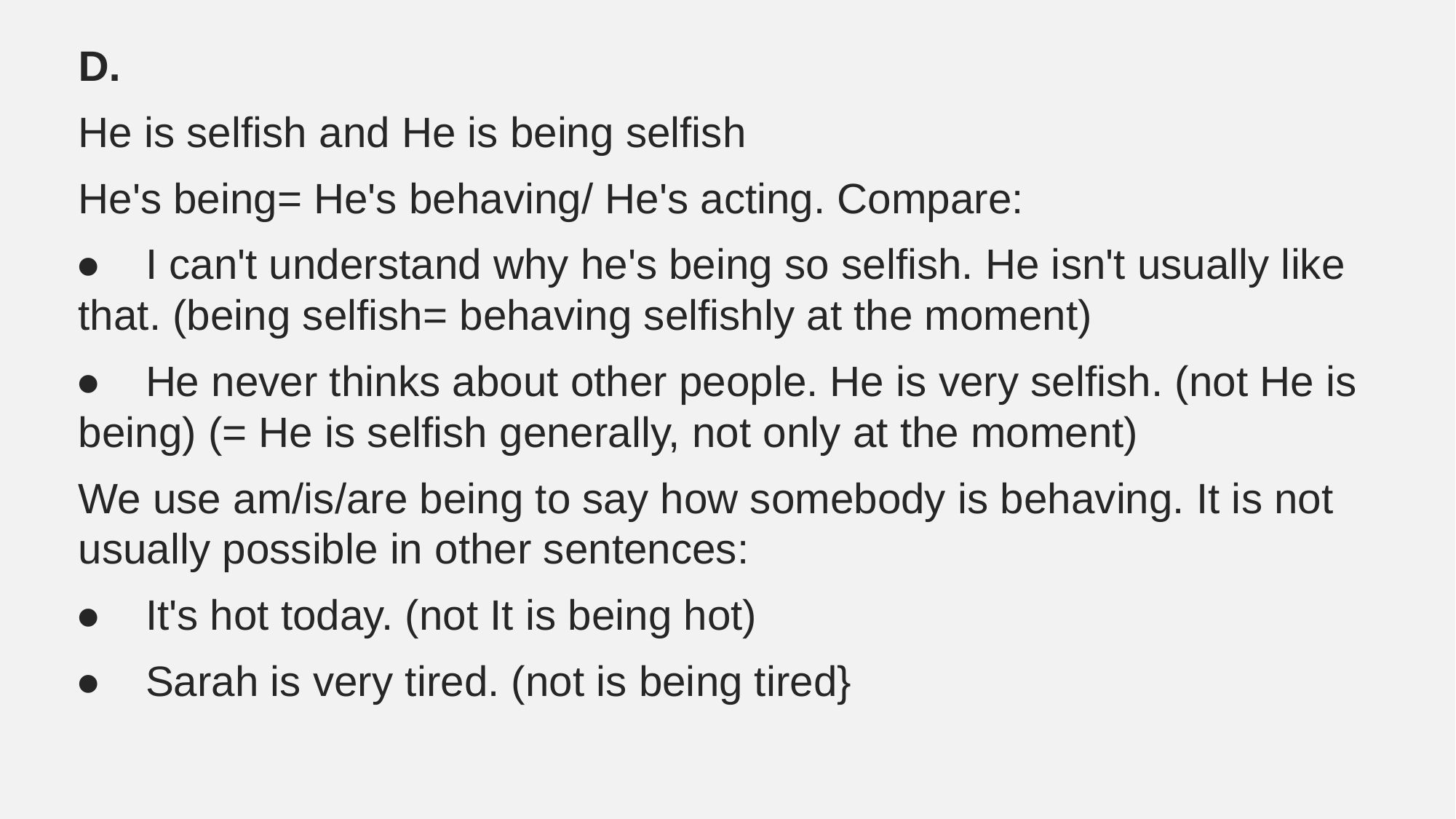

#
D.
He is selfish and He is being selfish
He's being= He's behaving/ He's acting. Compare:
⦁    I can't understand why he's being so selfish. He isn't usually like that. (being selfish= behaving selfishly at the moment)
⦁    He never thinks about other people. He is very selfish. (not He is being) (= He is selfish generally, not only at the moment)
We use am/is/are being to say how somebody is behaving. It is not usually possible in other sentences:
⦁    It's hot today. (not It is being hot)
⦁    Sarah is very tired. (not is being tired}